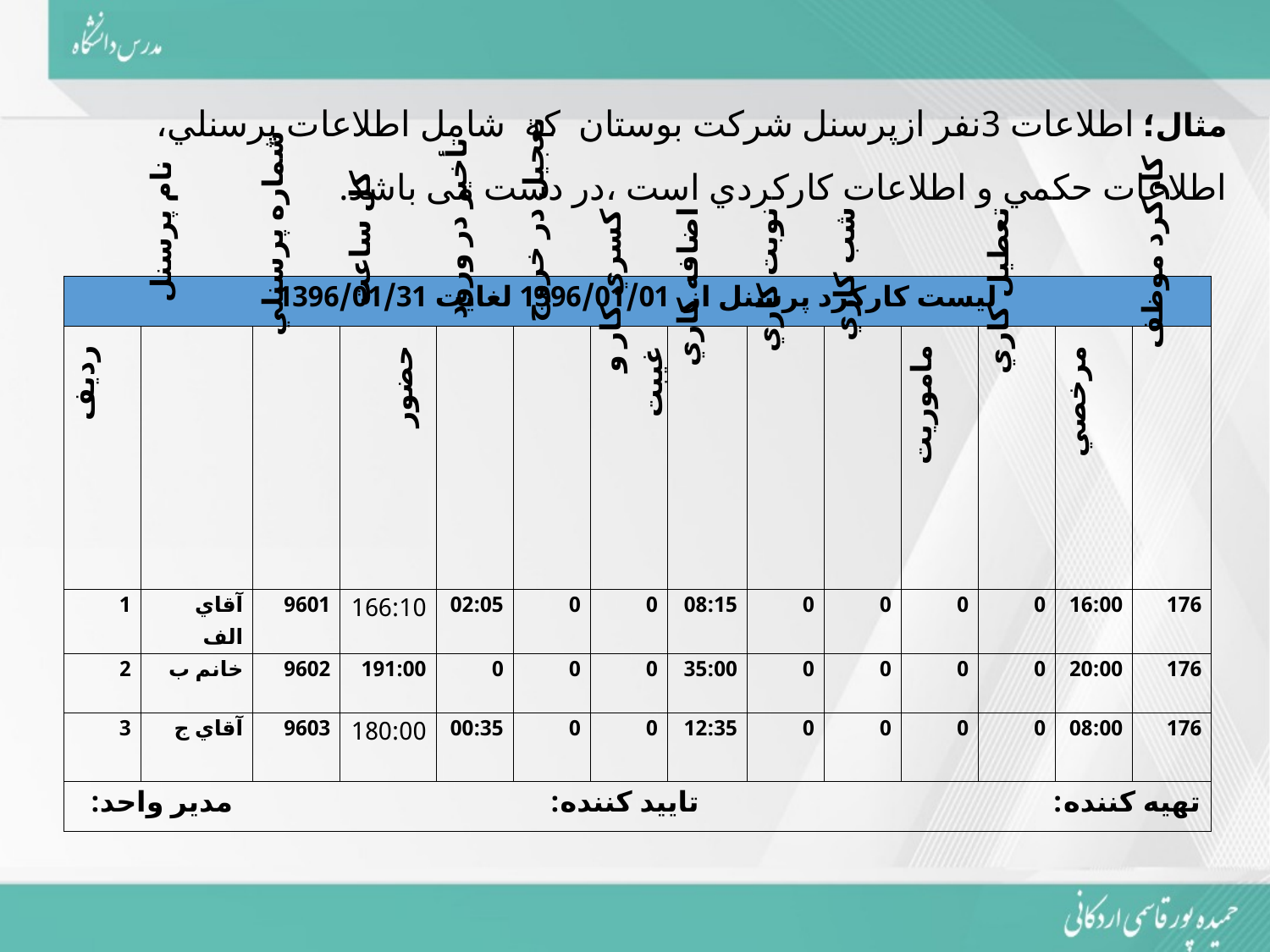

مثال؛ اطلاعات 3نفر ازپرسنل شرکت بوستان  که  شامل اطلاعات پرسنلي، اطلاعات حکمي و اطلاعات کارکردي است ،در دست می باشد.
| ليست کارکرد پرسنل از 1396/01/01 لغايت 1396/01/31 |  |  |  |  |  |  |  |  |  |  |  |  |  |
| --- | --- | --- | --- | --- | --- | --- | --- | --- | --- | --- | --- | --- | --- |
| رديف | نام پرسنل | شماره پرسنلي | کل ساعت حضور | تأخير در ورود | تعجيل در خروج | کسري کار و غيبت | اضافه کاري | نوبت کاري | شب کاري | ماموريت | تعطيل کاري | مرخصي | کارکرد موظف |
| 1 | آقاي الف | 9601 | 166:10 | 02:05 | 0 | 0 | 08:15 | 0 | 0 | 0 | 0 | 16:00 | 176 |
| 2 | خانم ب | 9602 | 191:00 | 0 | 0 | 0 | 35:00 | 0 | 0 | 0 | 0 | 20:00 | 176 |
| 3 | آقاي ج | 9603 | 180:00 | 00:35 | 0 | 0 | 12:35 | 0 | 0 | 0 | 0 | 08:00 | 176 |
| تهيه کننده: تاييد کننده: مدير واحد: |  |  |  |  |  |  |  |  |  |  |  |  |  |